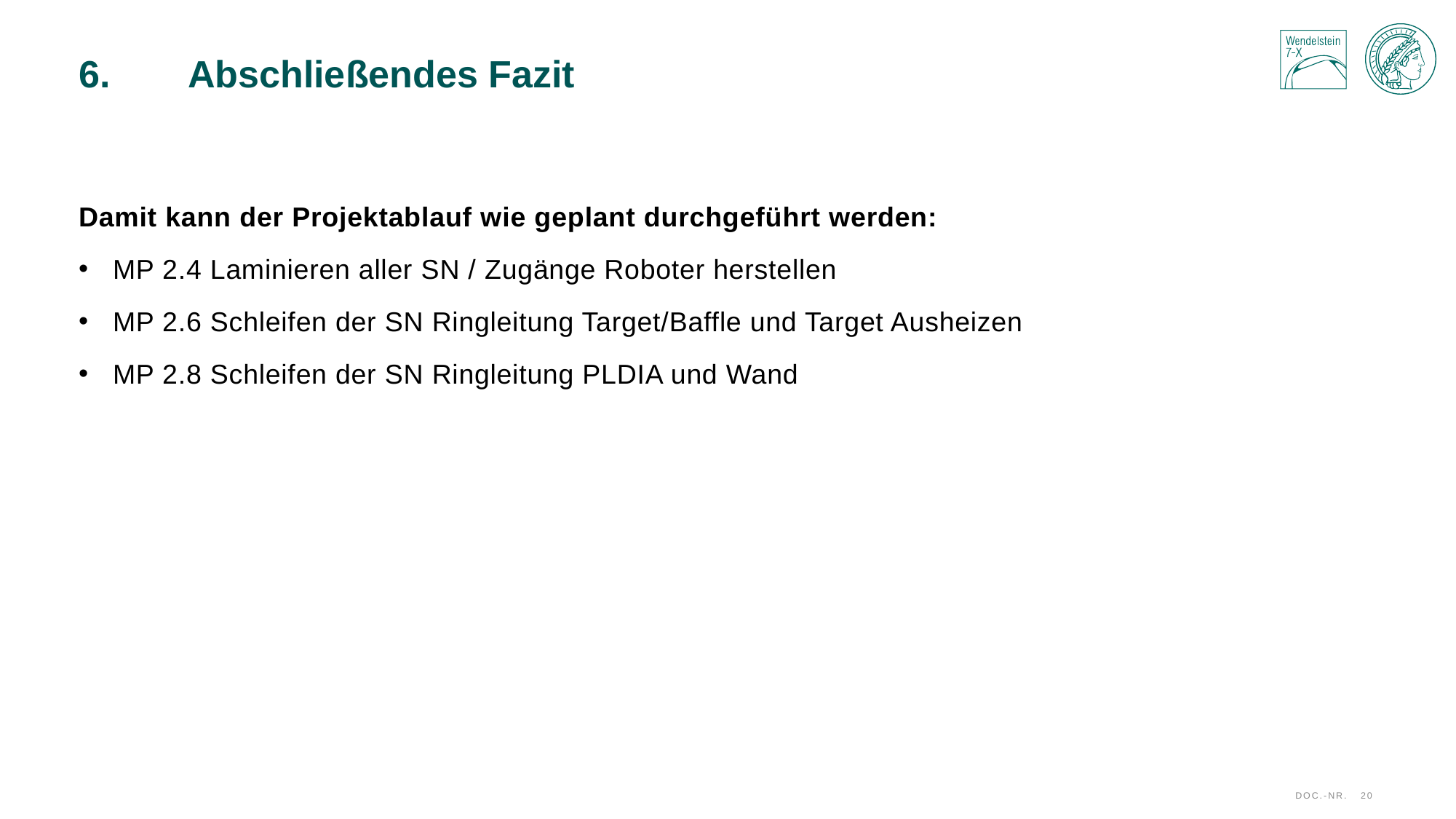

# 6.	Abschließendes Fazit
Damit kann der Projektablauf wie geplant durchgeführt werden:
MP 2.4 Laminieren aller SN / Zugänge Roboter herstellen
MP 2.6 Schleifen der SN Ringleitung Target/Baffle und Target Ausheizen
MP 2.8 Schleifen der SN Ringleitung PLDIA und Wand
Doc.-Nr.
20